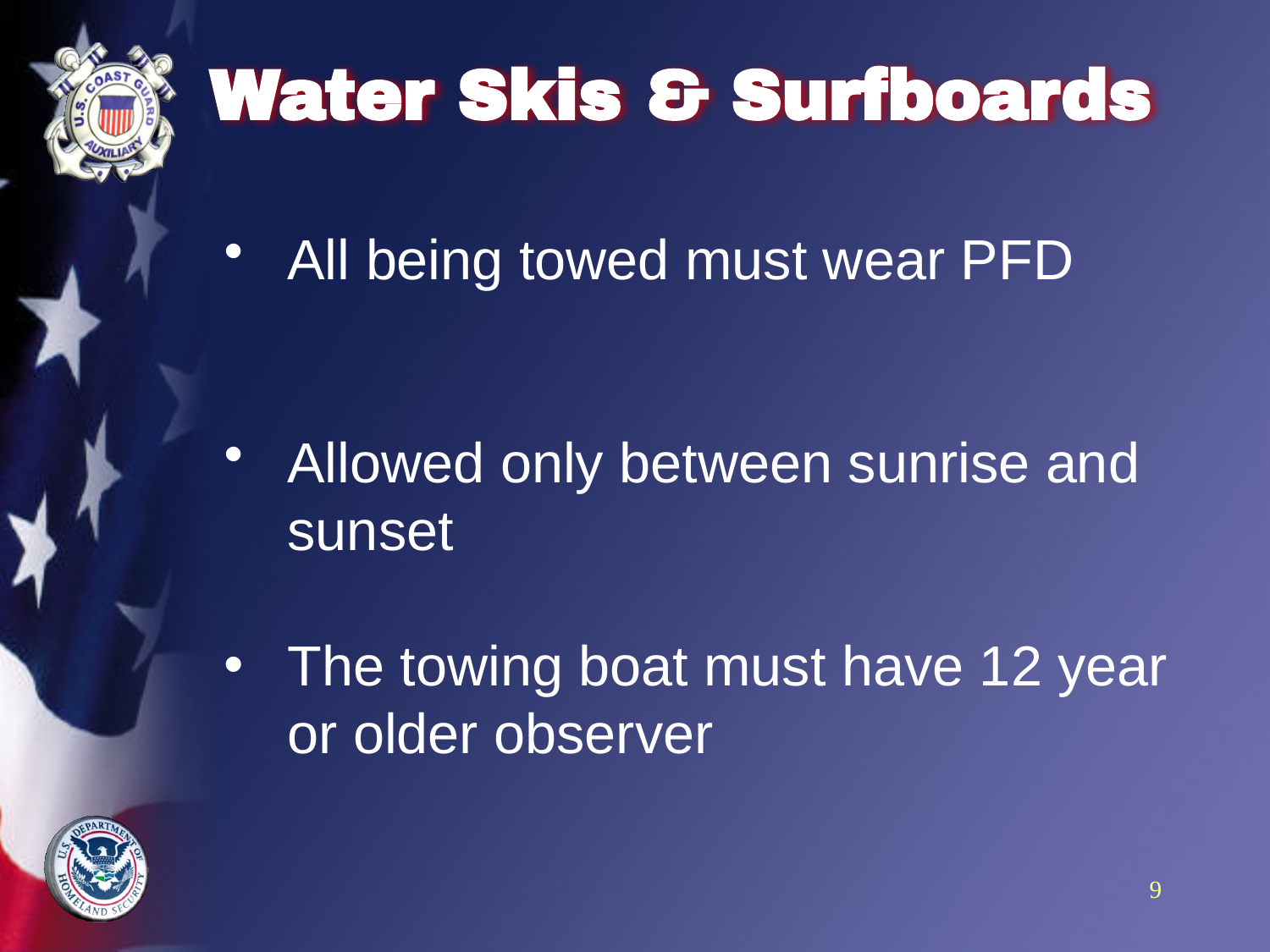

# Water Skis & Surfboards

All being towed must wear PFD

Allowed only between sunrise and sunset

The towing boat must have 12 year or older observer
9